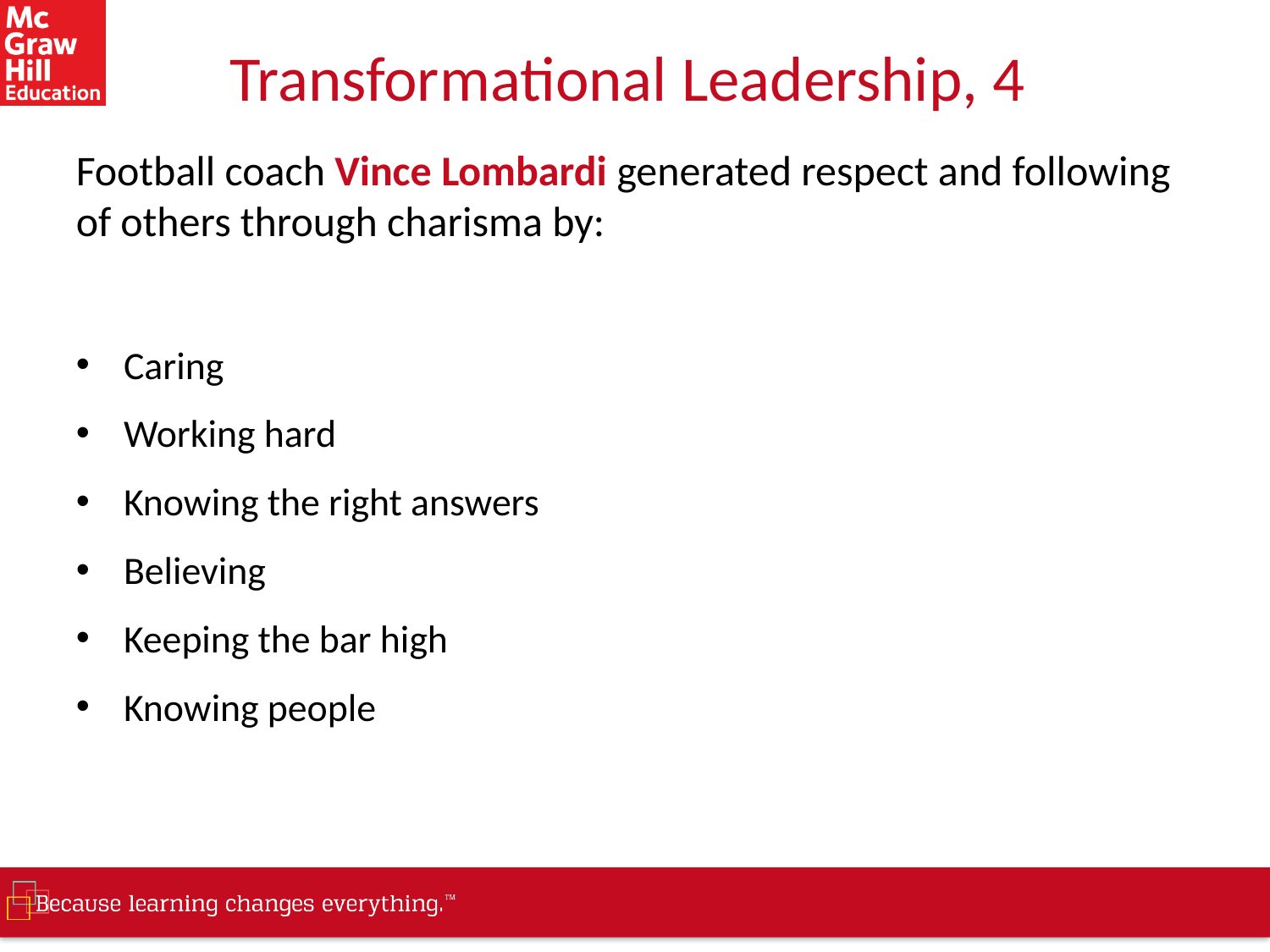

# Transformational Leadership, 4
Football coach Vince Lombardi generated respect and following of others through charisma by:

Caring
Working hard
Knowing the right answers
Believing
Keeping the bar high
Knowing people